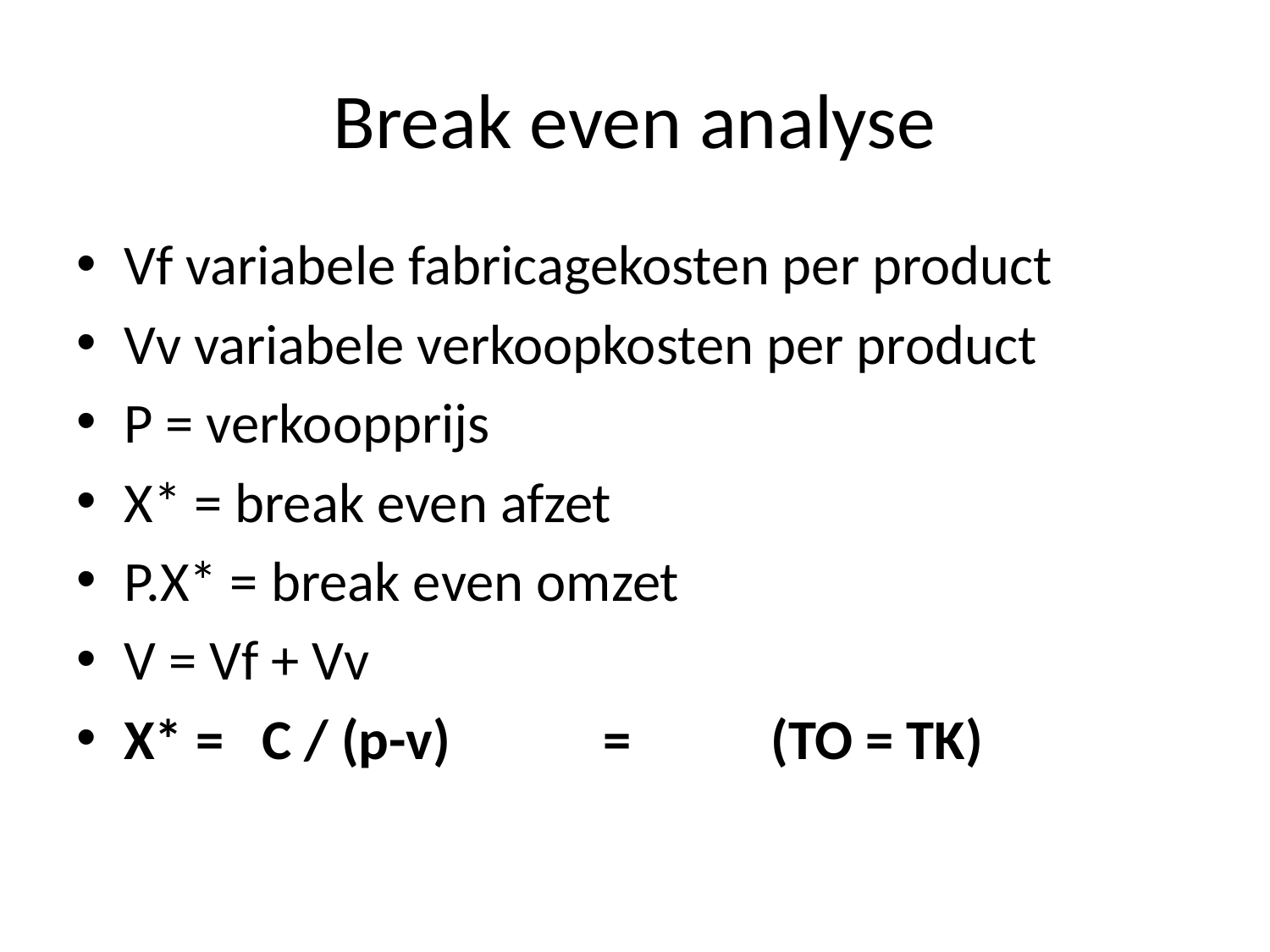

# Break even analyse
Vf variabele fabricagekosten per product
Vv variabele verkoopkosten per product
P = verkoopprijs
X* = break even afzet
P.X* = break even omzet
V = Vf + Vv
X* =   C / (p-v)            =           (TO = TK)